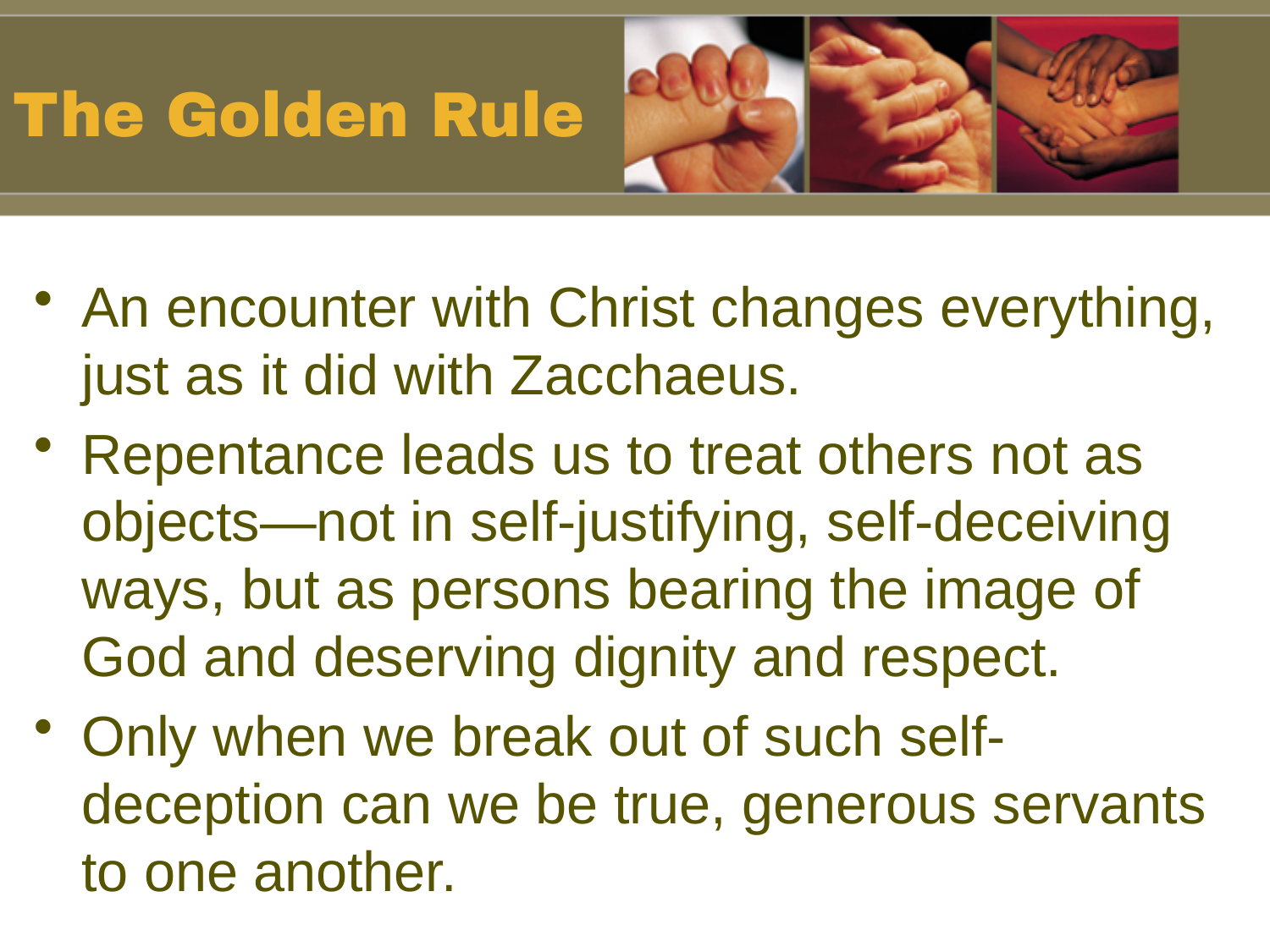

# The Golden Rule
An encounter with Christ changes everything, just as it did with Zacchaeus.
Repentance leads us to treat others not as objects—not in self-justifying, self-deceiving ways, but as persons bearing the image of God and deserving dignity and respect.
Only when we break out of such self-deception can we be true, generous servants to one another.